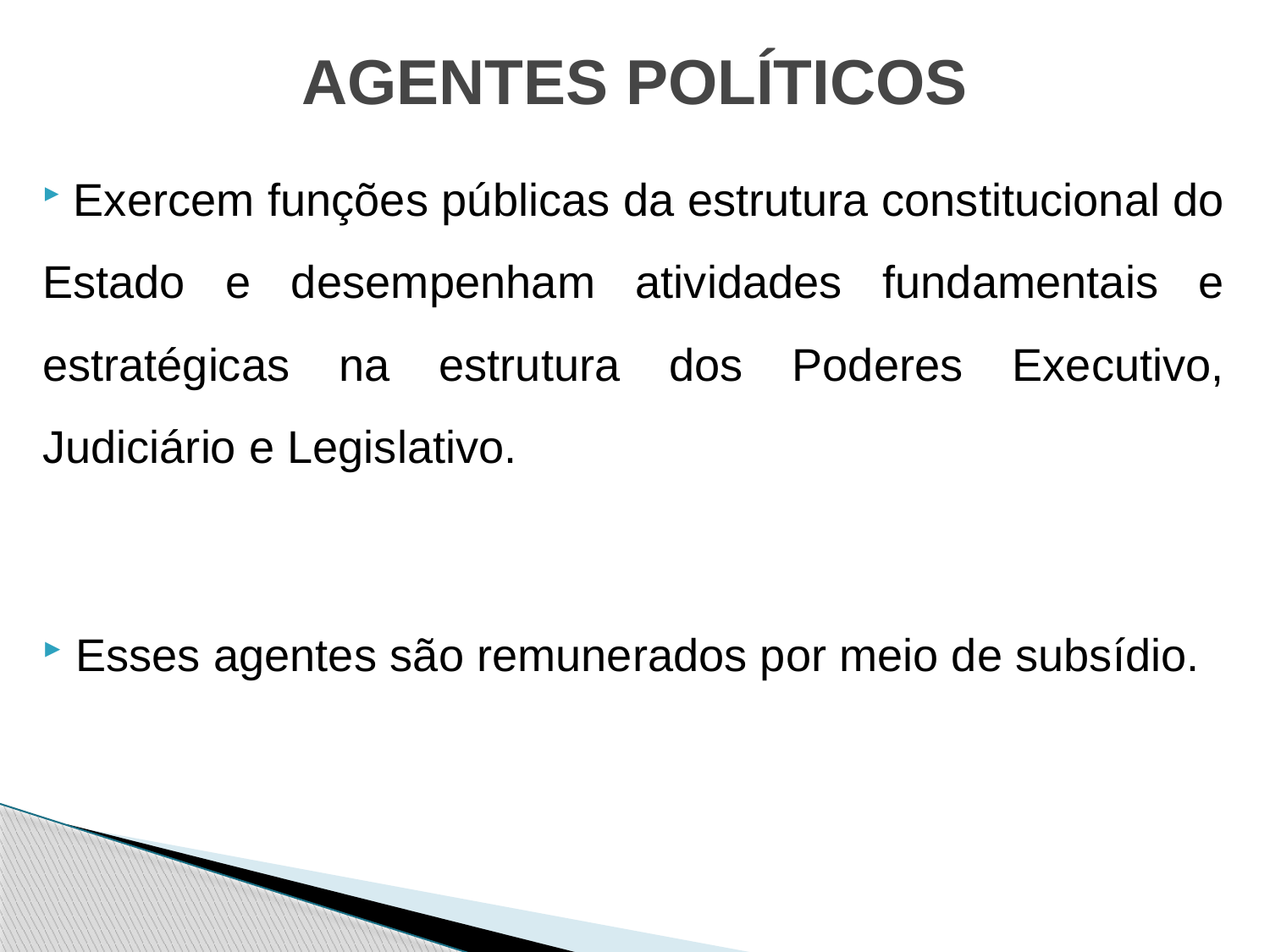

# AGENTES POLÍTICOS
 Exercem funções públicas da estrutura constitucional do Estado e desempenham atividades fundamentais e estratégicas na estrutura dos Poderes Executivo, Judiciário e Legislativo.

 Esses agentes são remunerados por meio de subsídio.